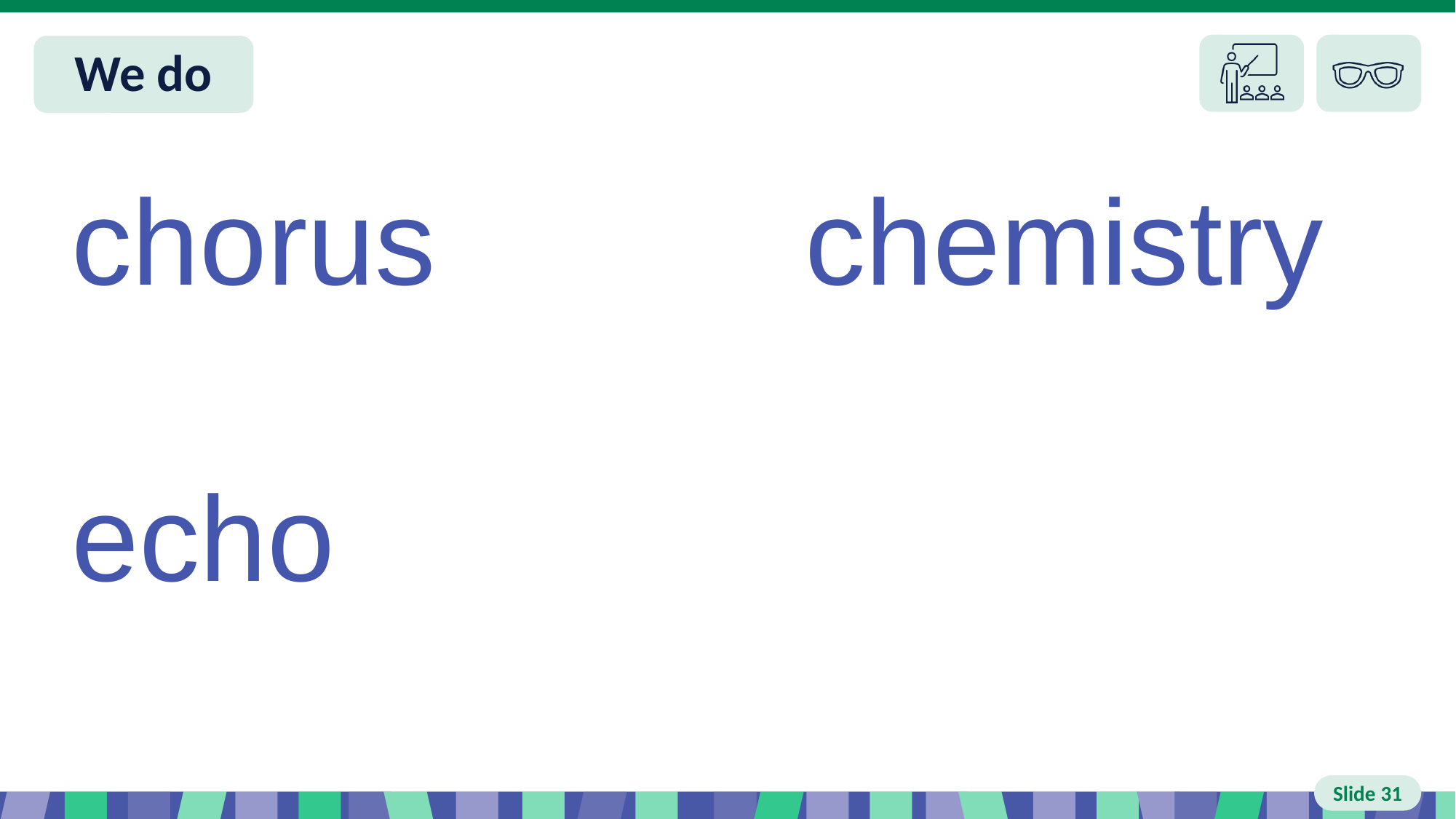

# Slide 31 We do
chorus           chemistry
echo